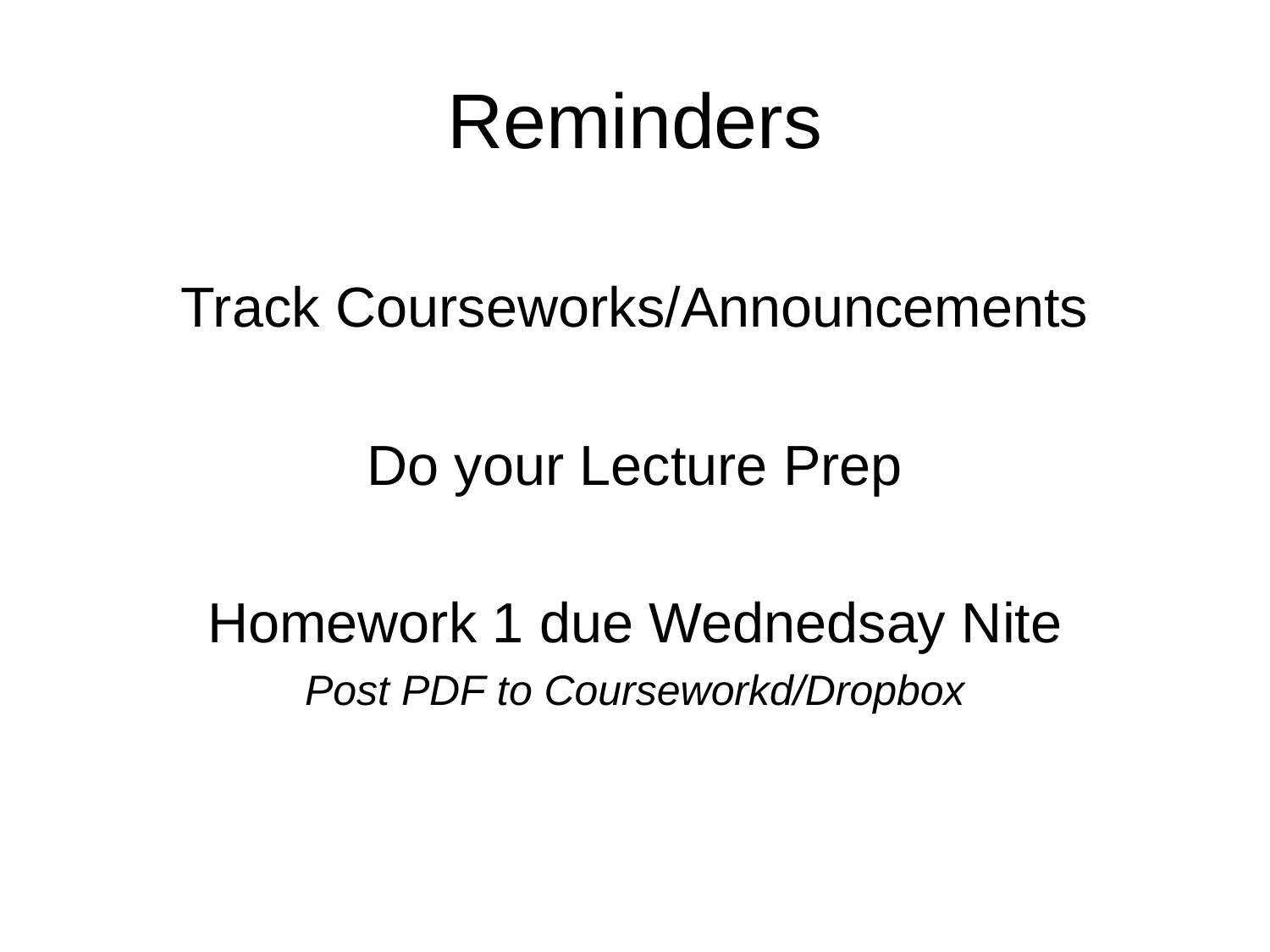

# Reminders
Track Courseworks/Announcements

Do your Lecture Prep

Homework 1 due Wednedsay Nite
Post PDF to Courseworkd/Dropbox